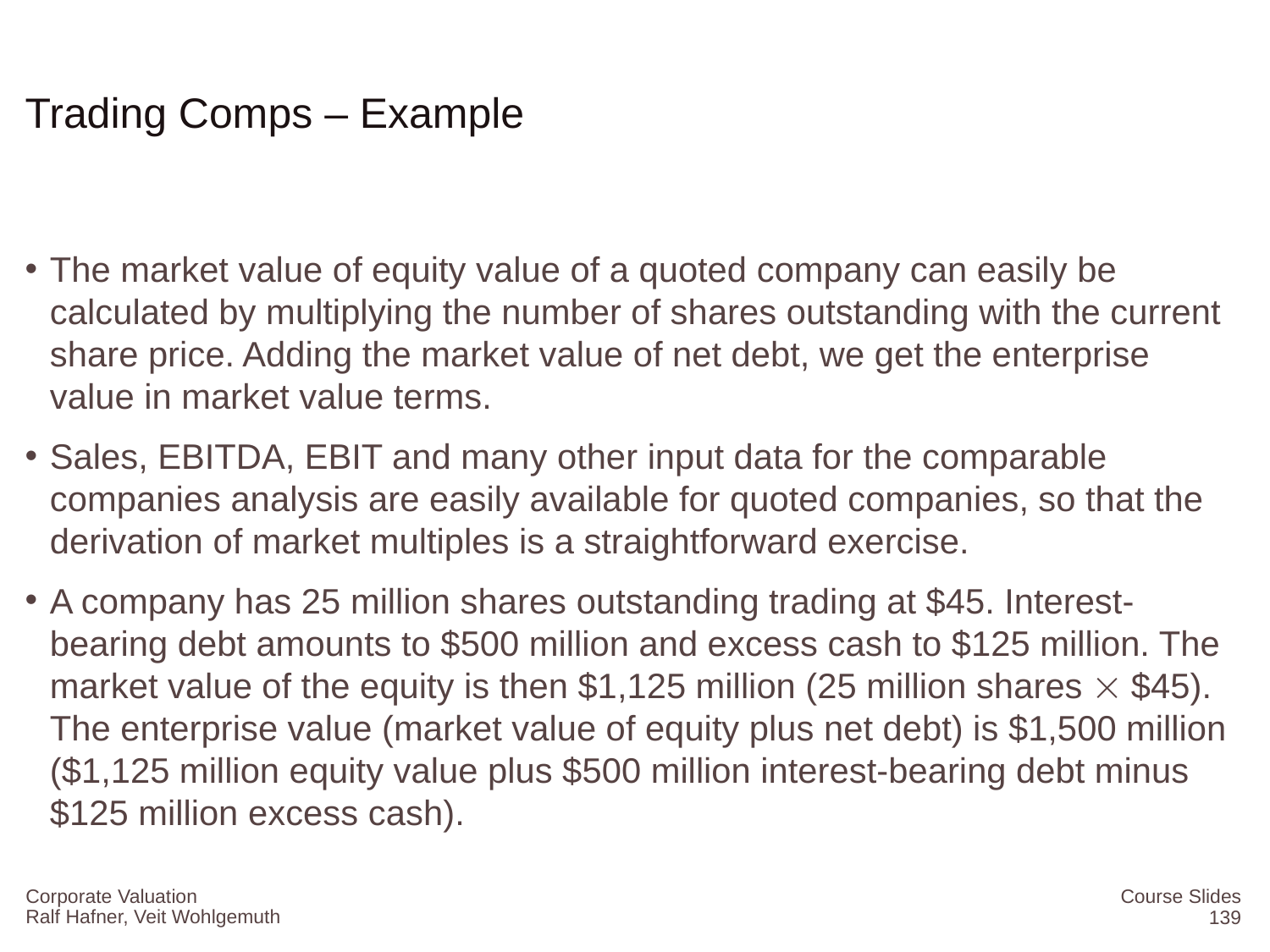

# Trading Comps – Example
The market value of equity value of a quoted company can easily be calculated by multiplying the number of shares outstanding with the current share price. Adding the market value of net debt, we get the enterprise value in market value terms.
Sales, EBITDA, EBIT and many other input data for the comparable companies analysis are easily available for quoted companies, so that the derivation of market multiples is a straightforward exercise.
A company has 25 million shares outstanding trading at $45. Interest-bearing debt amounts to $500 million and excess cash to $125 million. The market value of the equity is then $1,125 million (25 million shares × $45). The enterprise value (market value of equity plus net debt) is $1,500 million ($1,125 million equity value plus $500 million interest-bearing debt minus $125 million excess cash).
Corporate Valuation
Course Slides
139